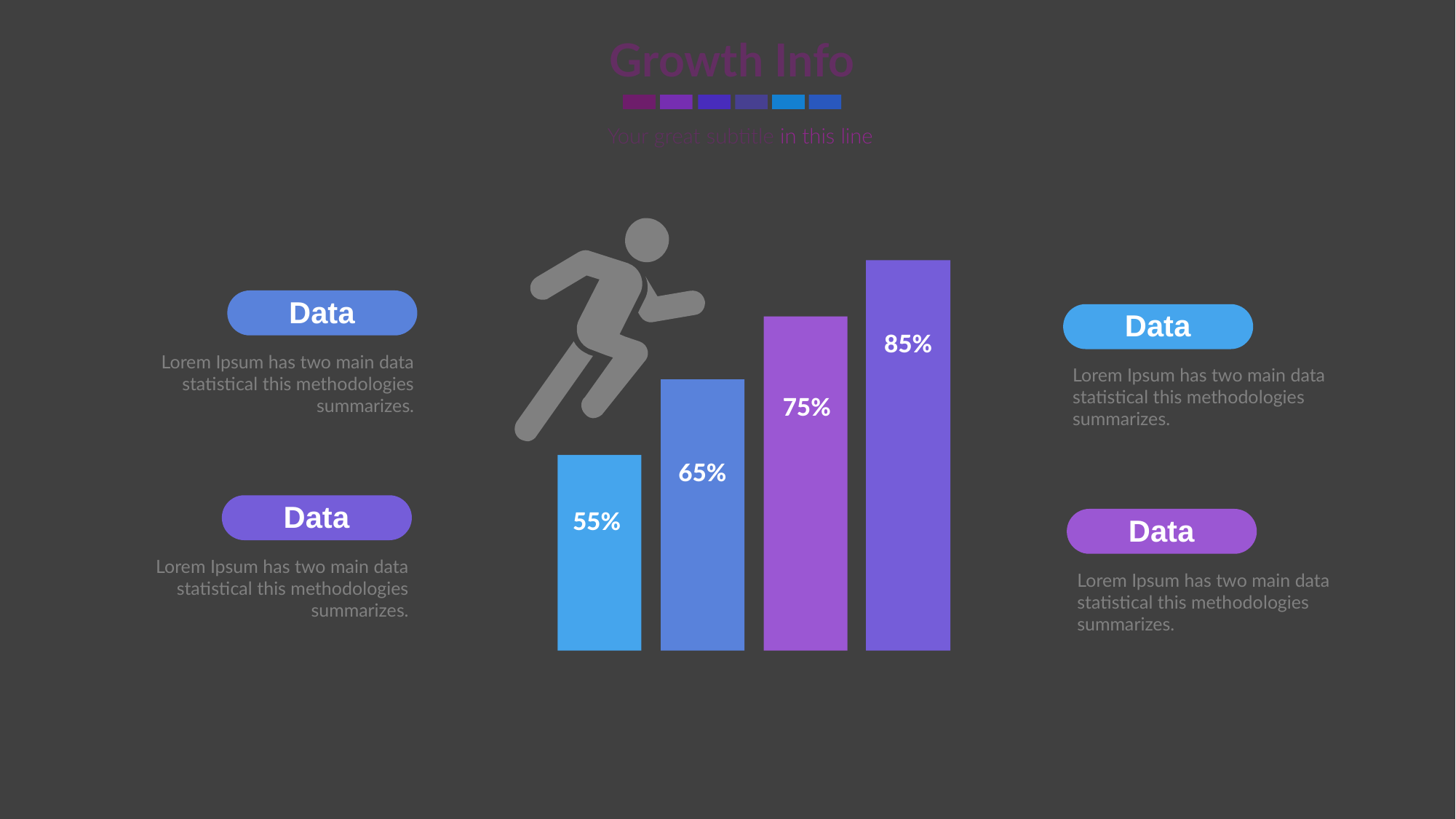

Growth Info
Your great subtitle in this line

Data

Data

85%
Lorem Ipsum has two main data statistical this methodologies summarizes.
Lorem Ipsum has two main data statistical this methodologies summarizes.

75%
65%

Data
55%

Data
Lorem Ipsum has two main data statistical this methodologies summarizes.
Lorem Ipsum has two main data statistical this methodologies summarizes.